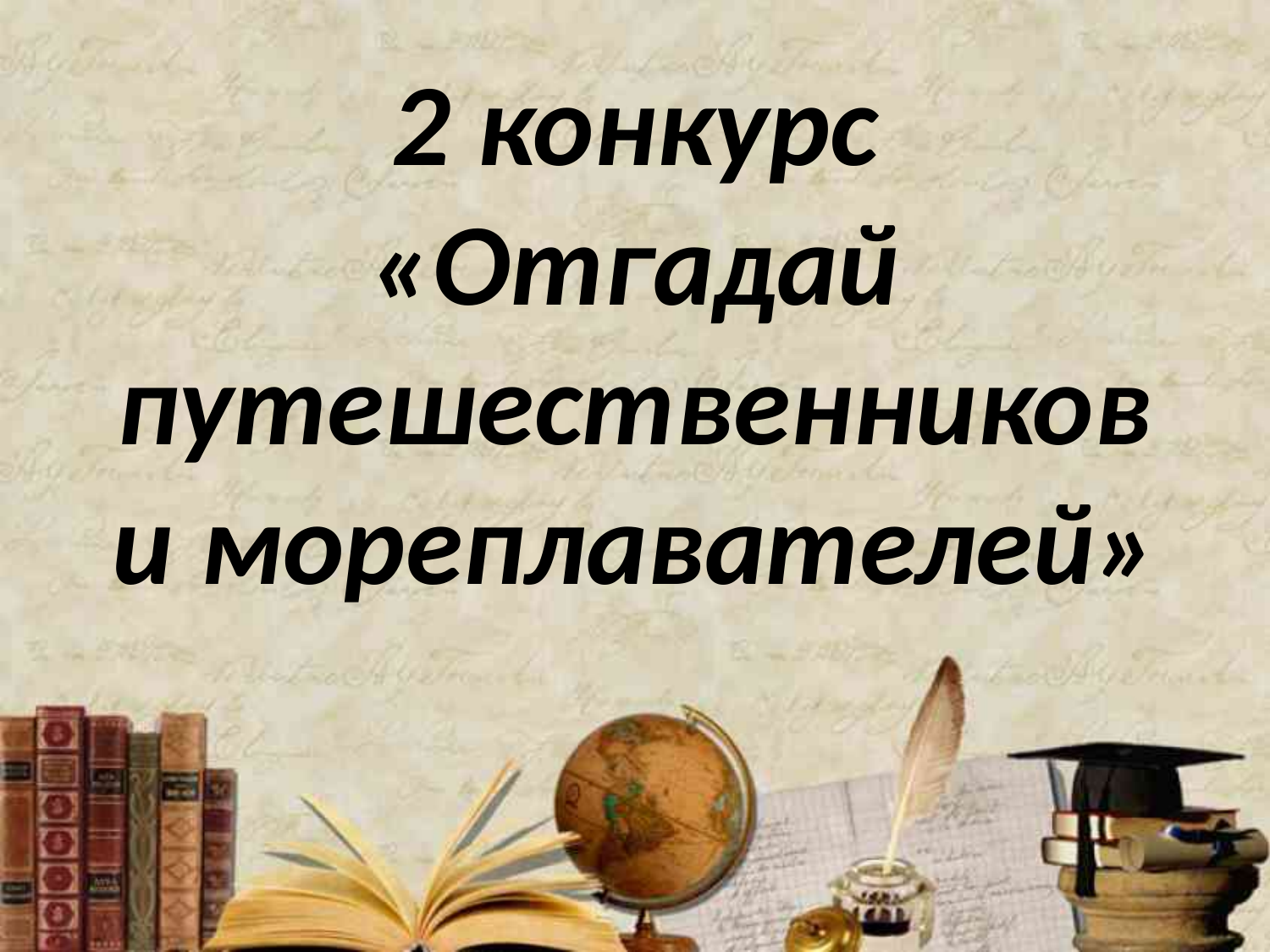

# 2 конкурс «Отгадай путешественников и мореплавателей»